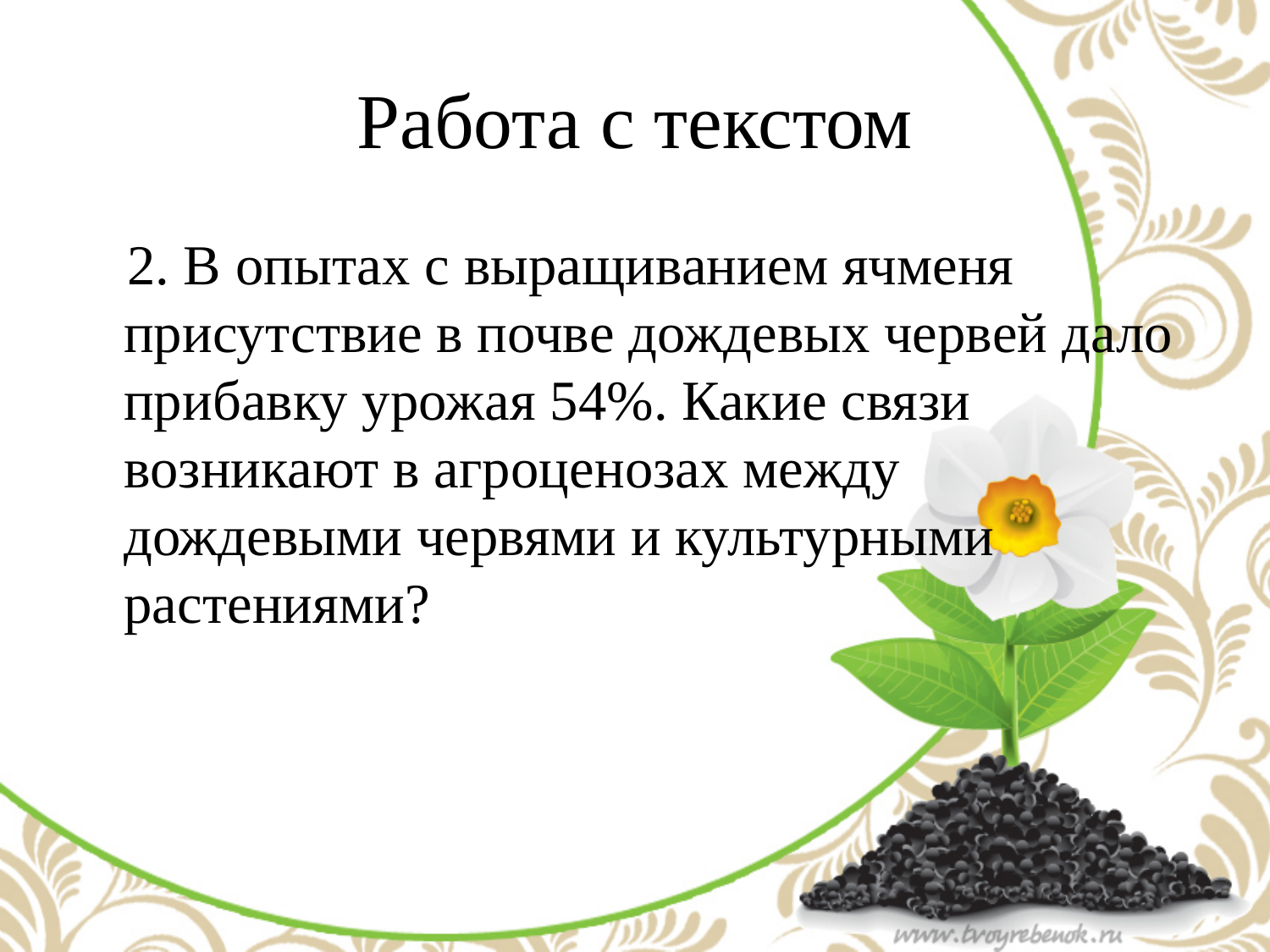

# Работа с текстом
    2. В опытах с выращиванием ячменя присутствие в почве дождевых червей дало прибавку урожая 54%. Какие связи возникают в агроценозах между дождевыми червями и культурными растениями?